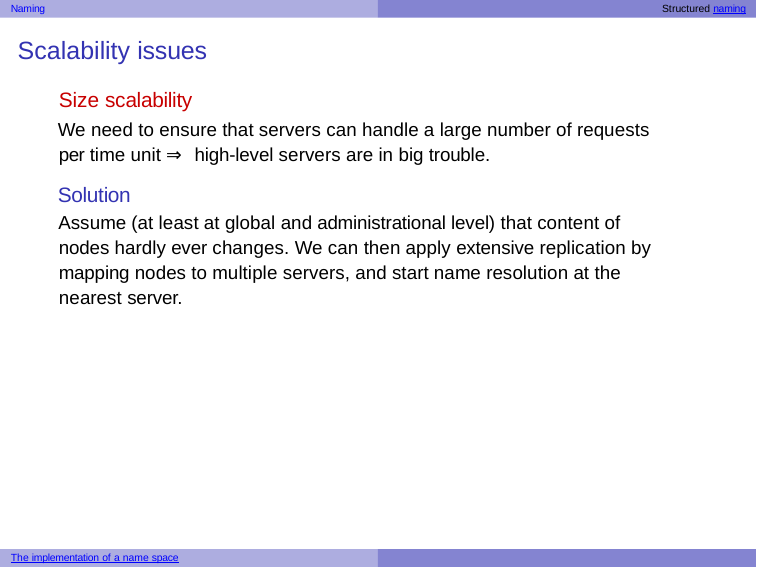

Naming	Structured naming
# Scalability issues
Size scalability
We need to ensure that servers can handle a large number of requests per time unit ⇒ high-level servers are in big trouble.
Solution
Assume (at least at global and administrational level) that content of nodes hardly ever changes. We can then apply extensive replication by mapping nodes to multiple servers, and start name resolution at the nearest server.

The implementation of a name space